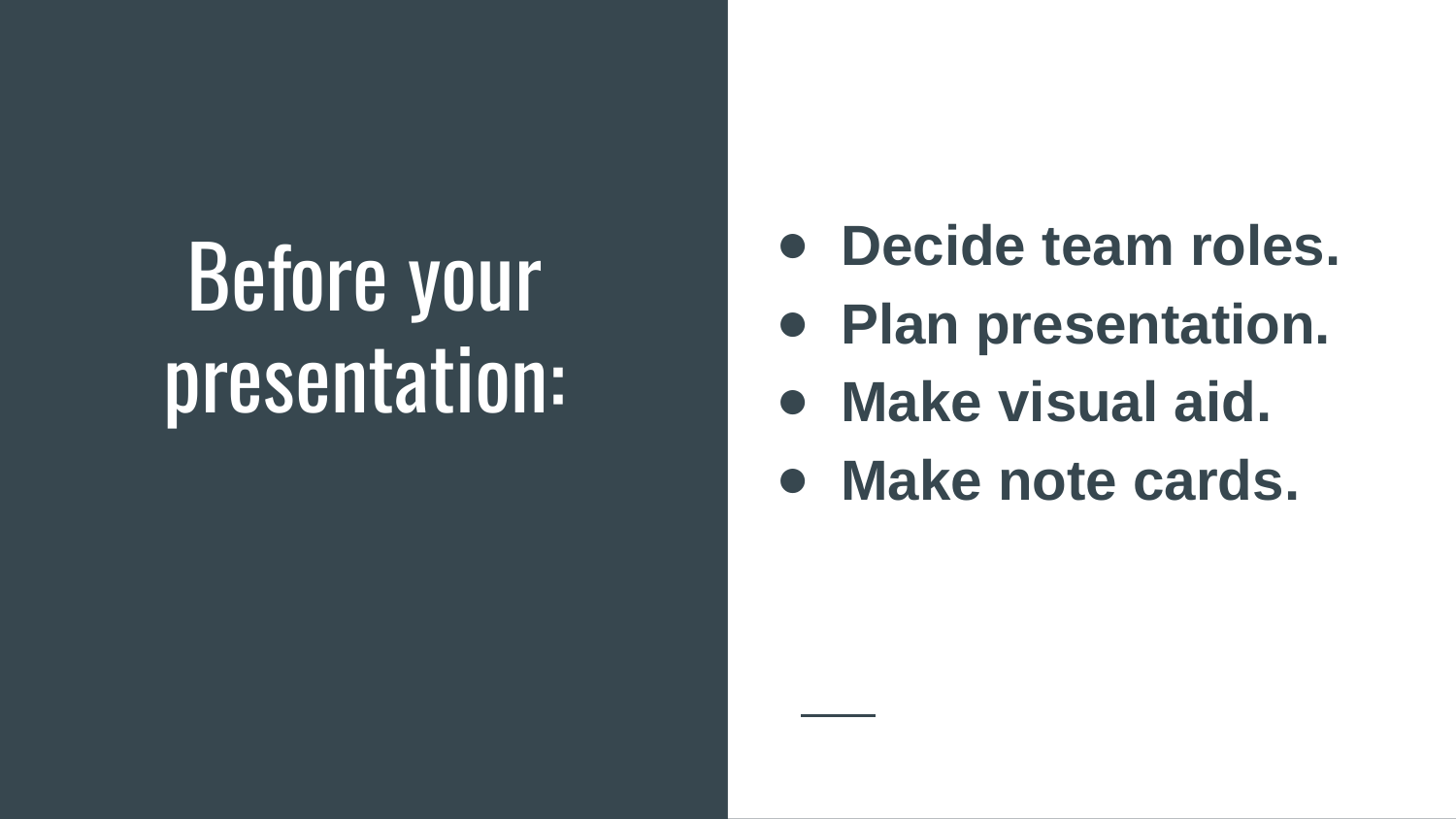

Decide team roles.
Plan presentation.
Make visual aid.
Make note cards.

# Before your presentation: